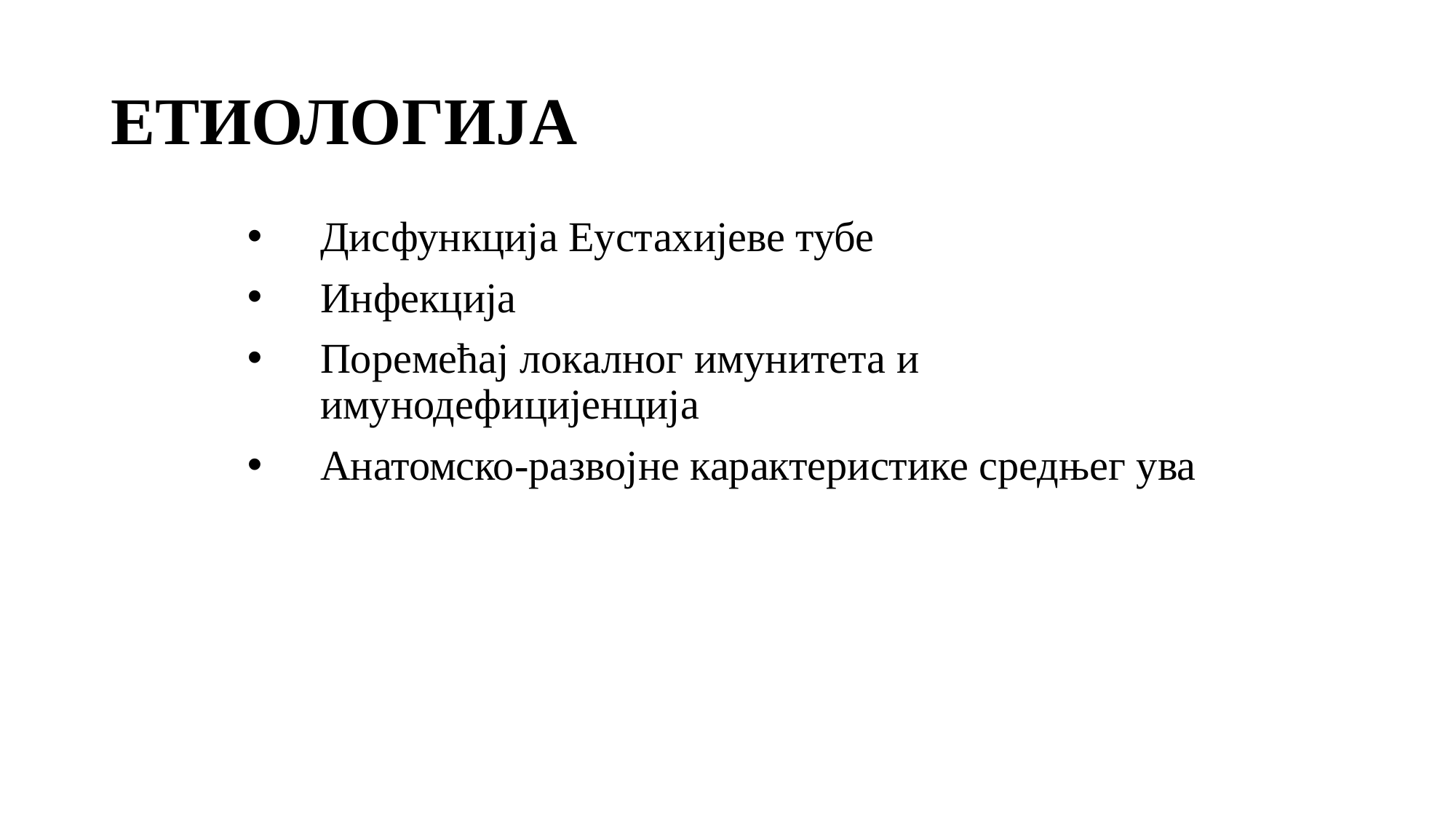

# ЕТИОЛОГИЈА
Дисфункција Еустахијеве тубе
Инфекција
Поремећај локалног имунитета и имунодефицијенција
Анатомско-развојне карактеристике средњег ува